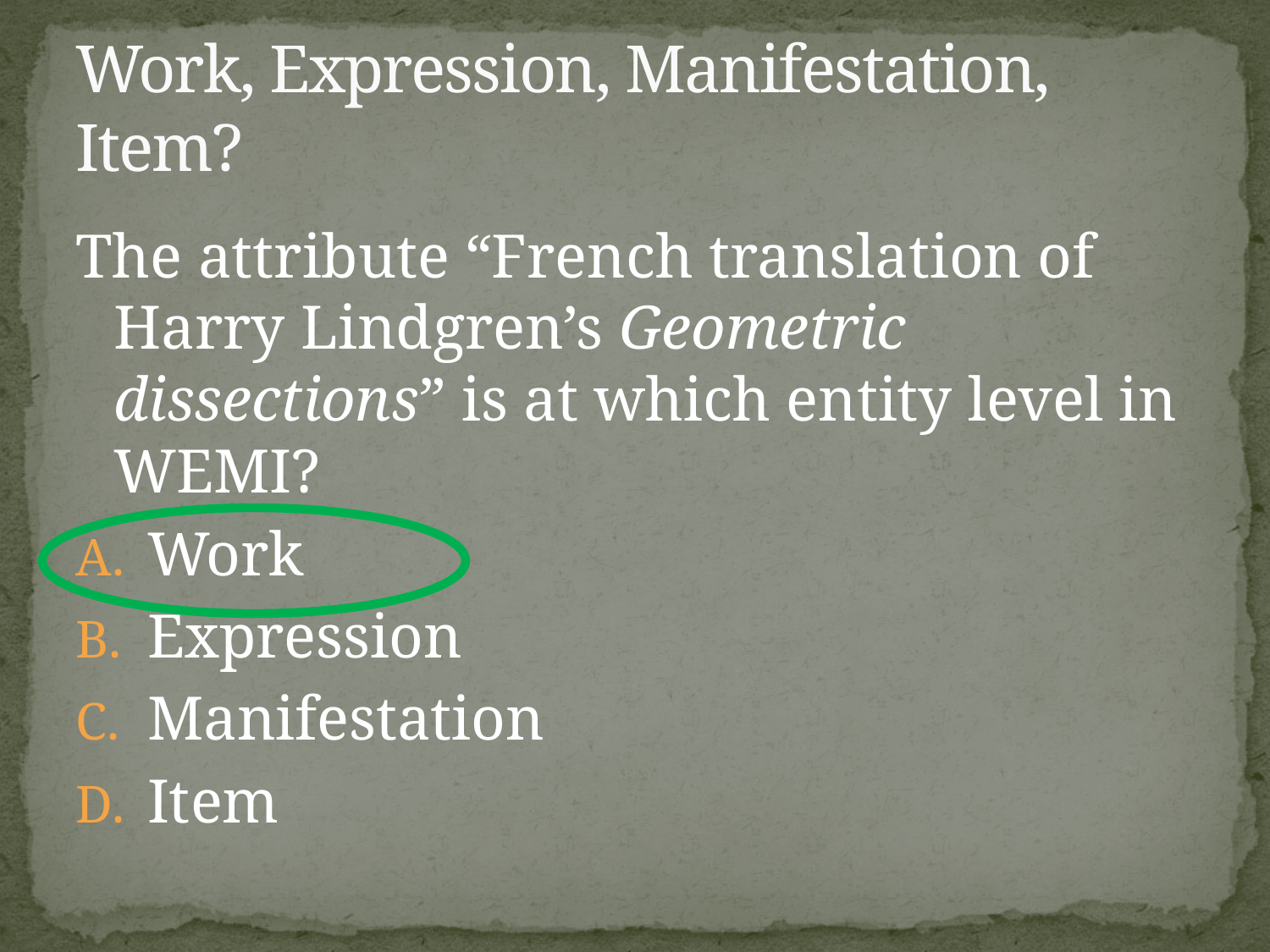

# Work, Expression, Manifestation, Item?
The attribute “French translation of Harry Lindgren’s Geometric dissections” is at which entity level in WEMI?
Work
Expression
Manifestation
Item